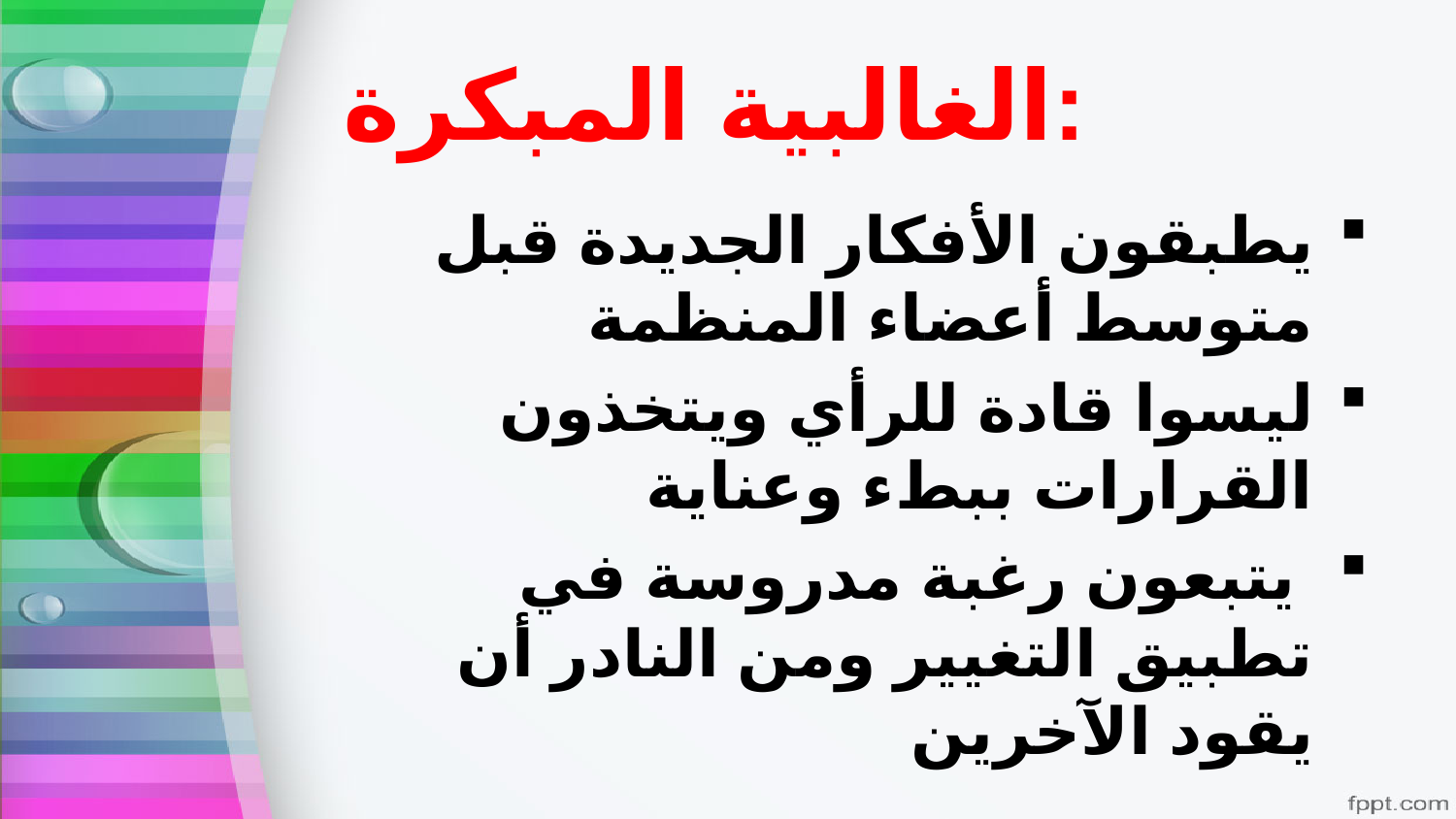

# الغالبية المبكرة:
يطبقون الأفكار الجديدة قبل متوسط أعضاء المنظمة
ليسوا قادة للرأي ويتخذون القرارات ببطء وعناية
 يتبعون رغبة مدروسة في تطبيق التغيير ومن النادر أن يقود الآخرين